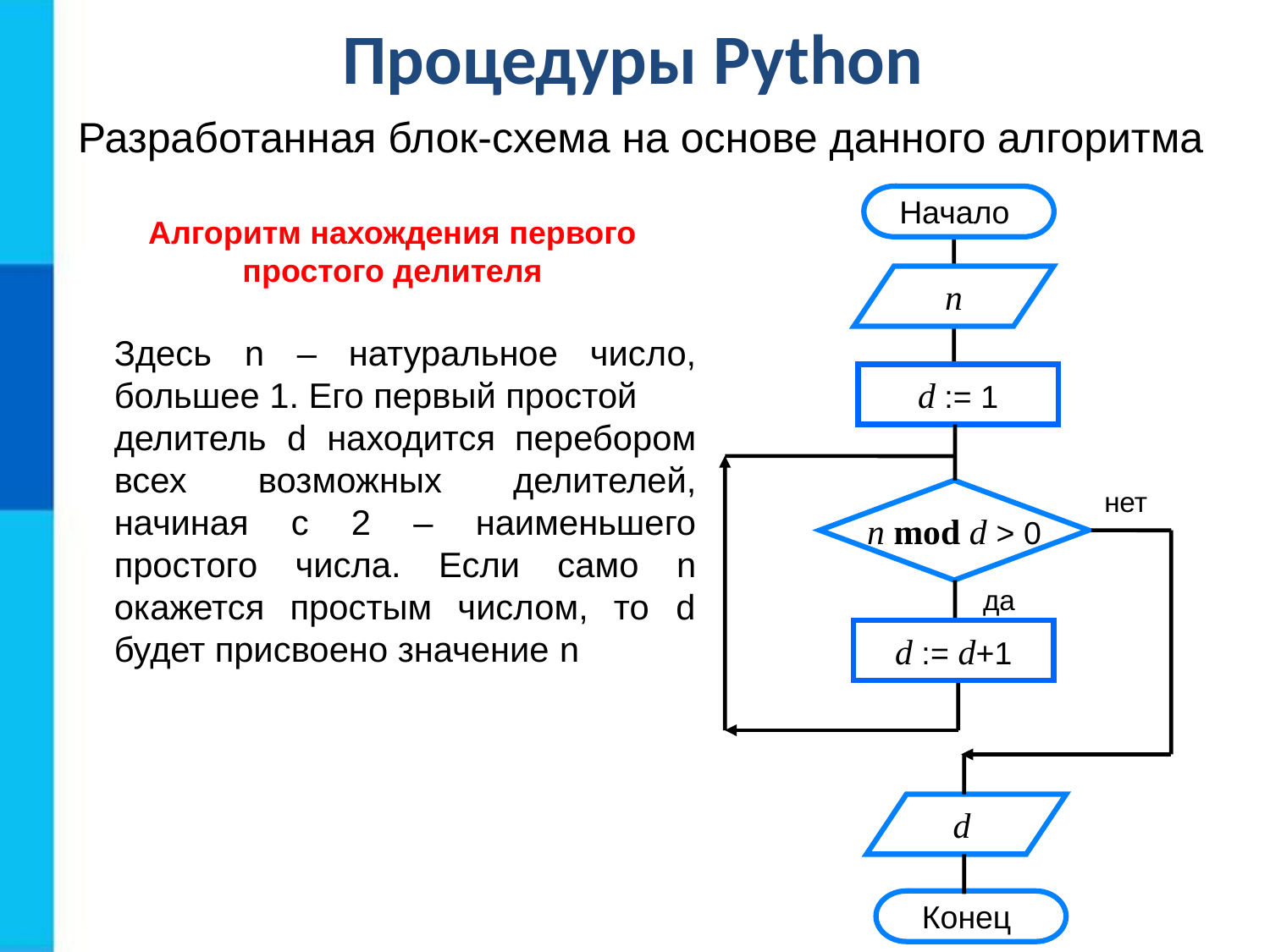

Процедуры Python
Разработанная блок-схема на основе данного алгоритма
Начало

n

d := 1

n mod d > 0
нет

да

d

d := d+1

Конец
Алгоритм нахождения первого простого делителя
Здесь n – натуральное число, большее 1. Его первый простой
делитель d находится перебором всех возможных делителей, начиная с 2 – наименьшего простого числа. Если само n окажется простым числом, то d будет присвоено значение n